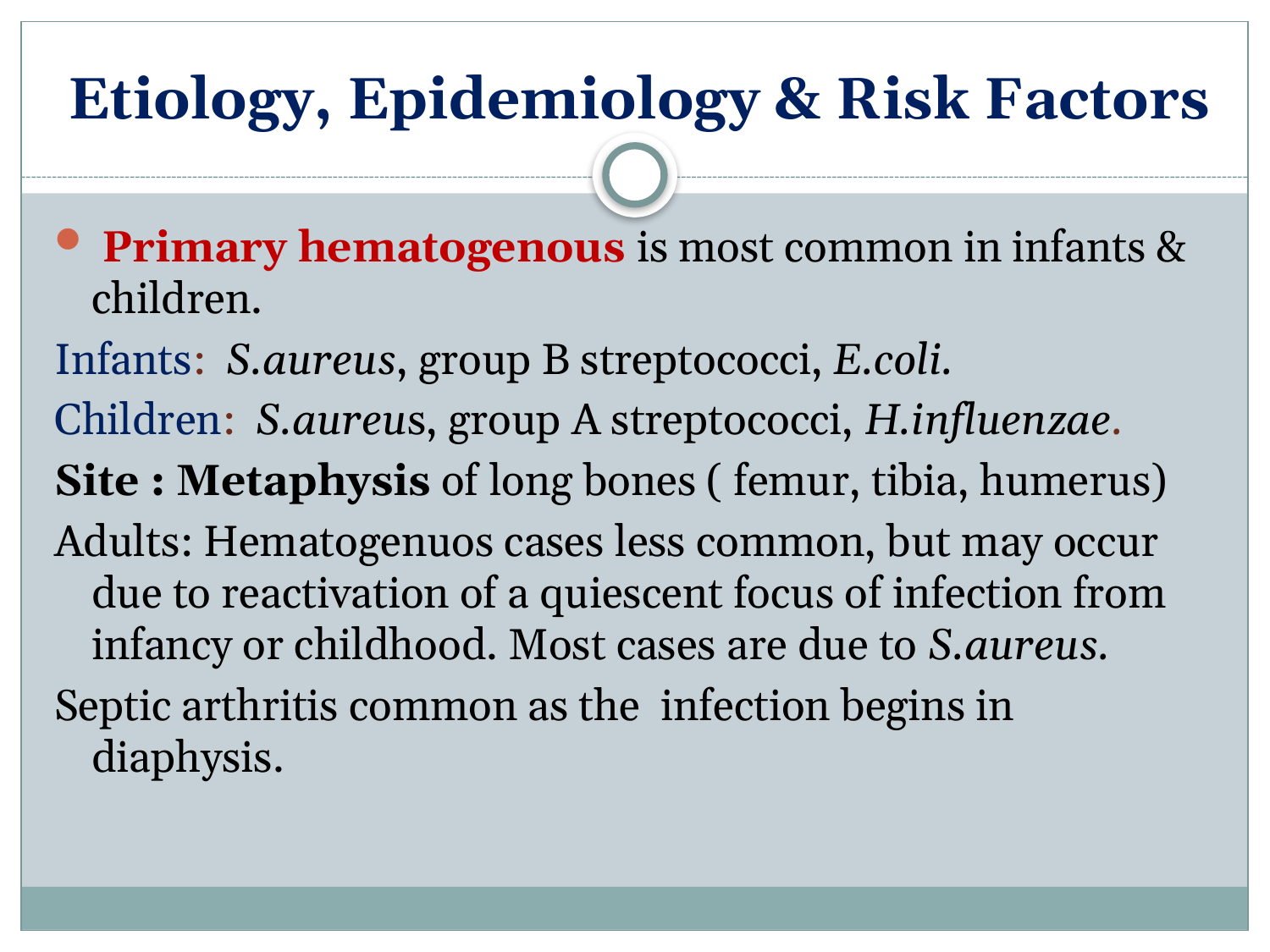

# Etiology, Epidemiology & Risk Factors
 Primary hematogenous is most common in infants & children.
Infants:  S.aureus, group B streptococci, E.coli.
Children:  S.aureus, group A streptococci, H.influenzae.
Site : Metaphysis of long bones ( femur, tibia, humerus)
Adults: Hematogenuos cases less common, but may occur due to reactivation of a quiescent focus of infection from infancy or childhood. Most cases are due to S.aureus.
Septic arthritis common as the  infection begins in diaphysis.